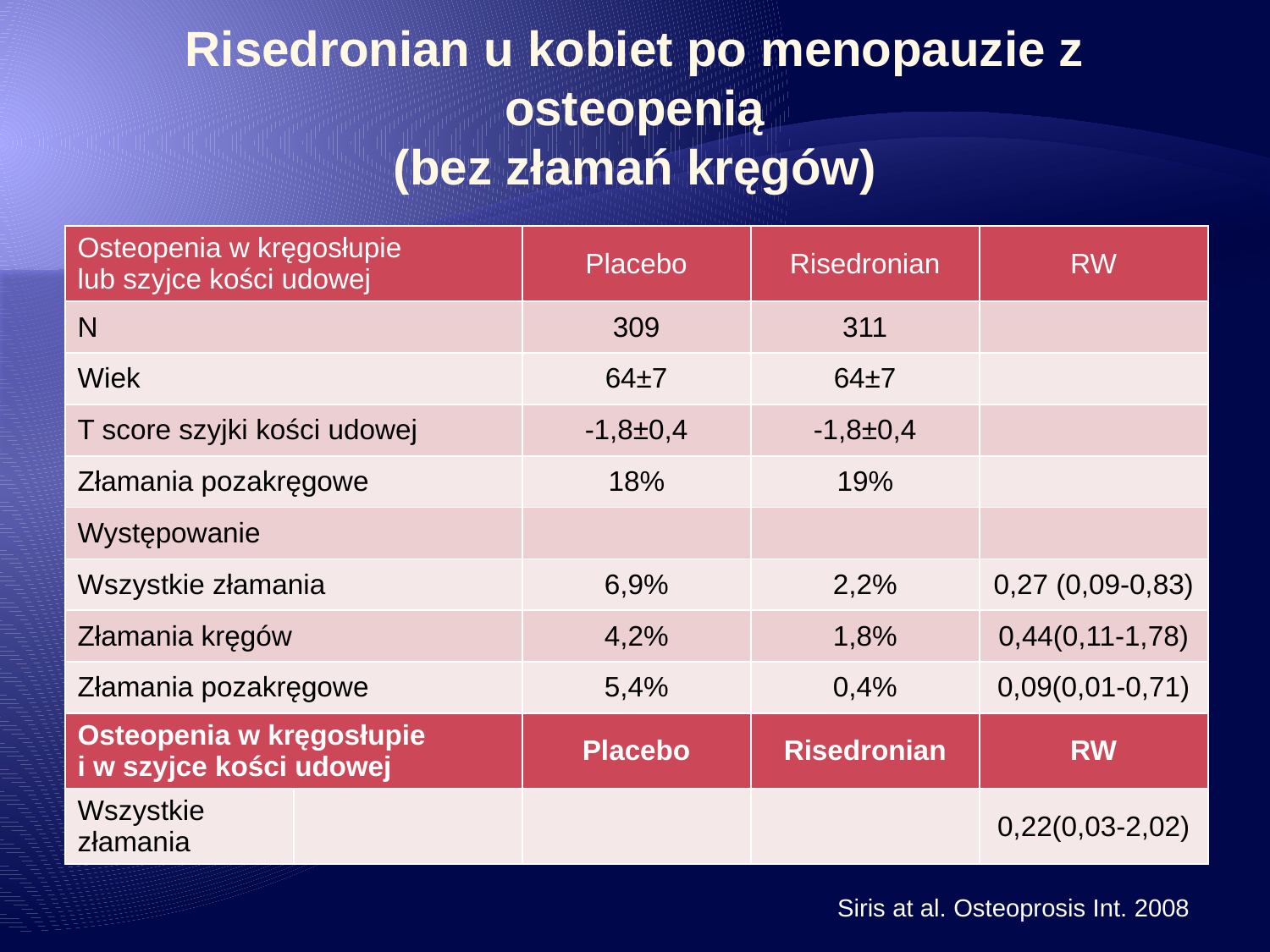

# Risedronian u kobiet po menopauzie z osteopenią (bez złamań kręgów)
| Osteopenia w kręgosłupie lub szyjce kości udowej |  | Placebo | Risedronian | RW |
| --- | --- | --- | --- | --- |
| N |  | 309 | 311 |  |
| Wiek |  | 64±7 | 64±7 |  |
| T score szyjki kości udowej |  | -1,8±0,4 | -1,8±0,4 |  |
| Złamania pozakręgowe |  | 18% | 19% |  |
| Występowanie |  |  |  |  |
| Wszystkie złamania |  | 6,9% | 2,2% | 0,27 (0,09-0,83) |
| Złamania kręgów |  | 4,2% | 1,8% | 0,44(0,11-1,78) |
| Złamania pozakręgowe |  | 5,4% | 0,4% | 0,09(0,01-0,71) |
| Osteopenia w kręgosłupie i w szyjce kości udowej |  | Placebo | Risedronian | RW |
| Wszystkie złamania |  |  |  | 0,22(0,03-2,02) |
Siris at al. Osteoprosis Int. 2008